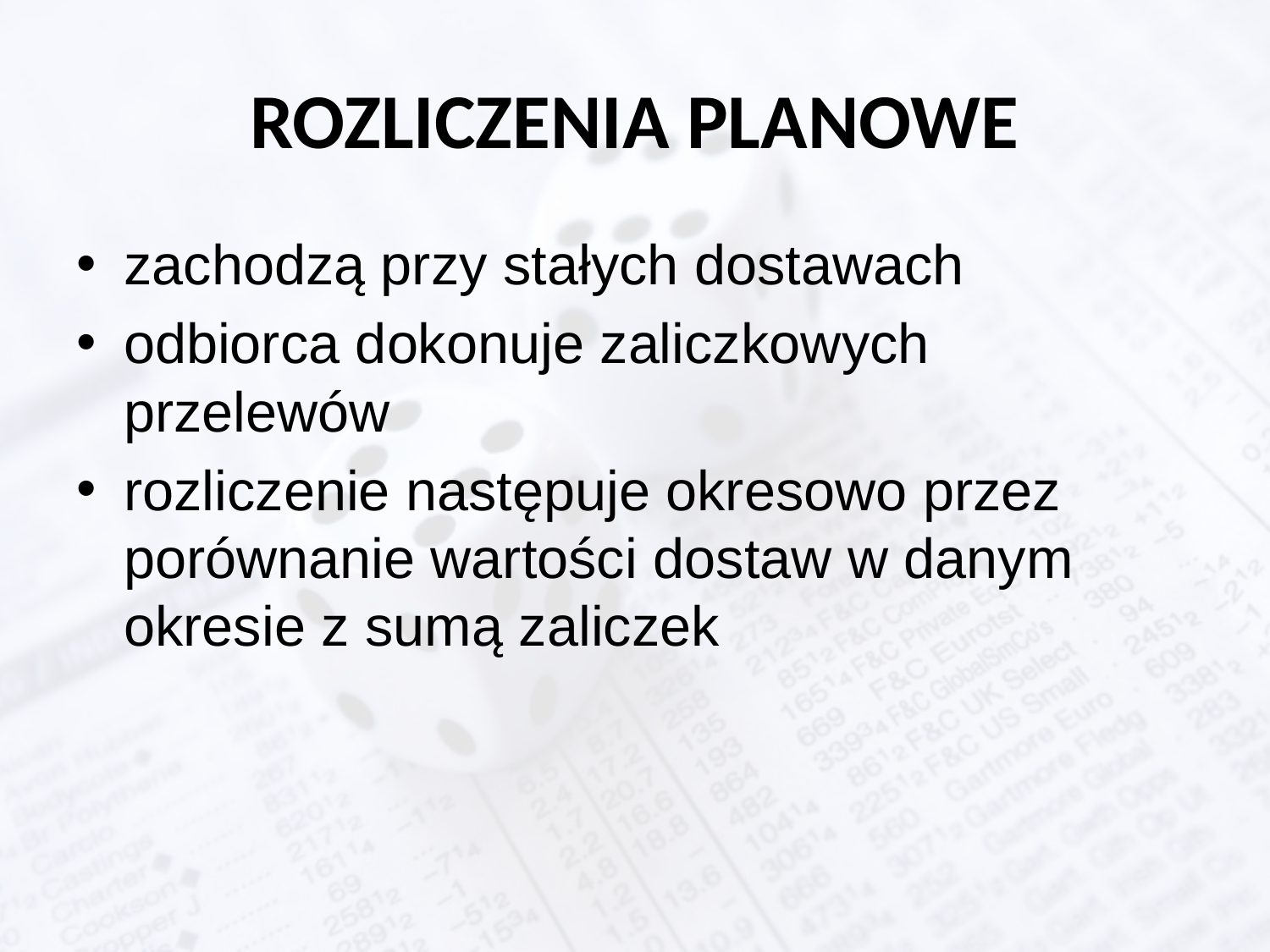

# ROZLICZENIA PLANOWE
zachodzą przy stałych dostawach
odbiorca dokonuje zaliczkowych przelewów
rozliczenie następuje okresowo przez porównanie wartości dostaw w danym okresie z sumą zaliczek